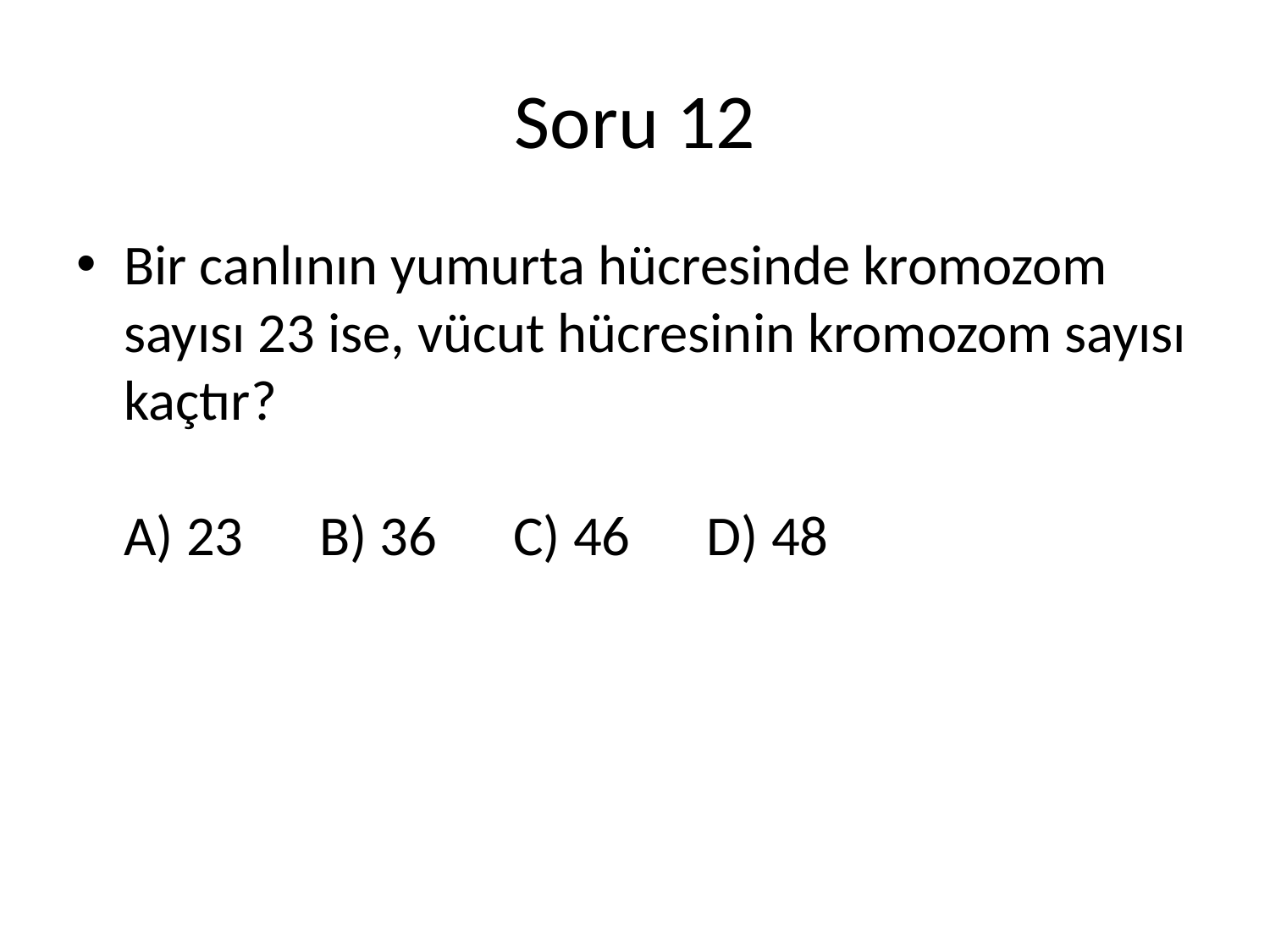

# Soru 12
Bir canlının yumurta hücresinde kromozom sayısı 23 ise, vücut hücresinin kromozom sayısı kaçtır?
A) 23      B) 36      C) 46      D) 48